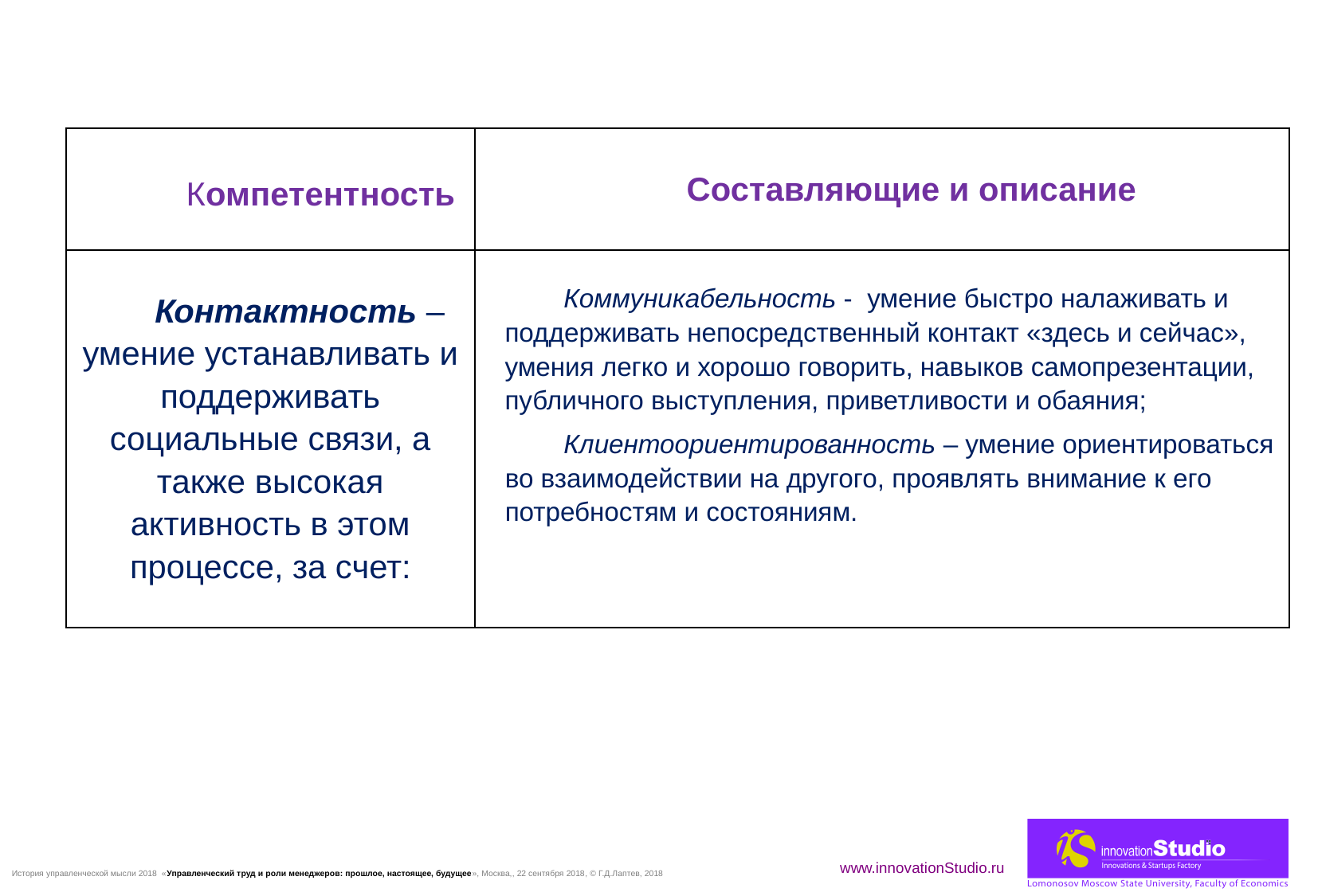

| Компетентность | Составляющие и описание |
| --- | --- |
| Контактность – умение устанавливать и поддерживать социальные связи, а также высокая активность в этом процессе, за счет: | Коммуникабельность - умение быстро налаживать и поддерживать непосредственный контакт «здесь и сейчас», умения легко и хорошо говорить, навыков самопрезентации, публичного выступления, приветливости и обаяния; Клиентоориентированность – умение ориентироваться во взаимодействии на другого, проявлять внимание к его потребностям и состояниям. |